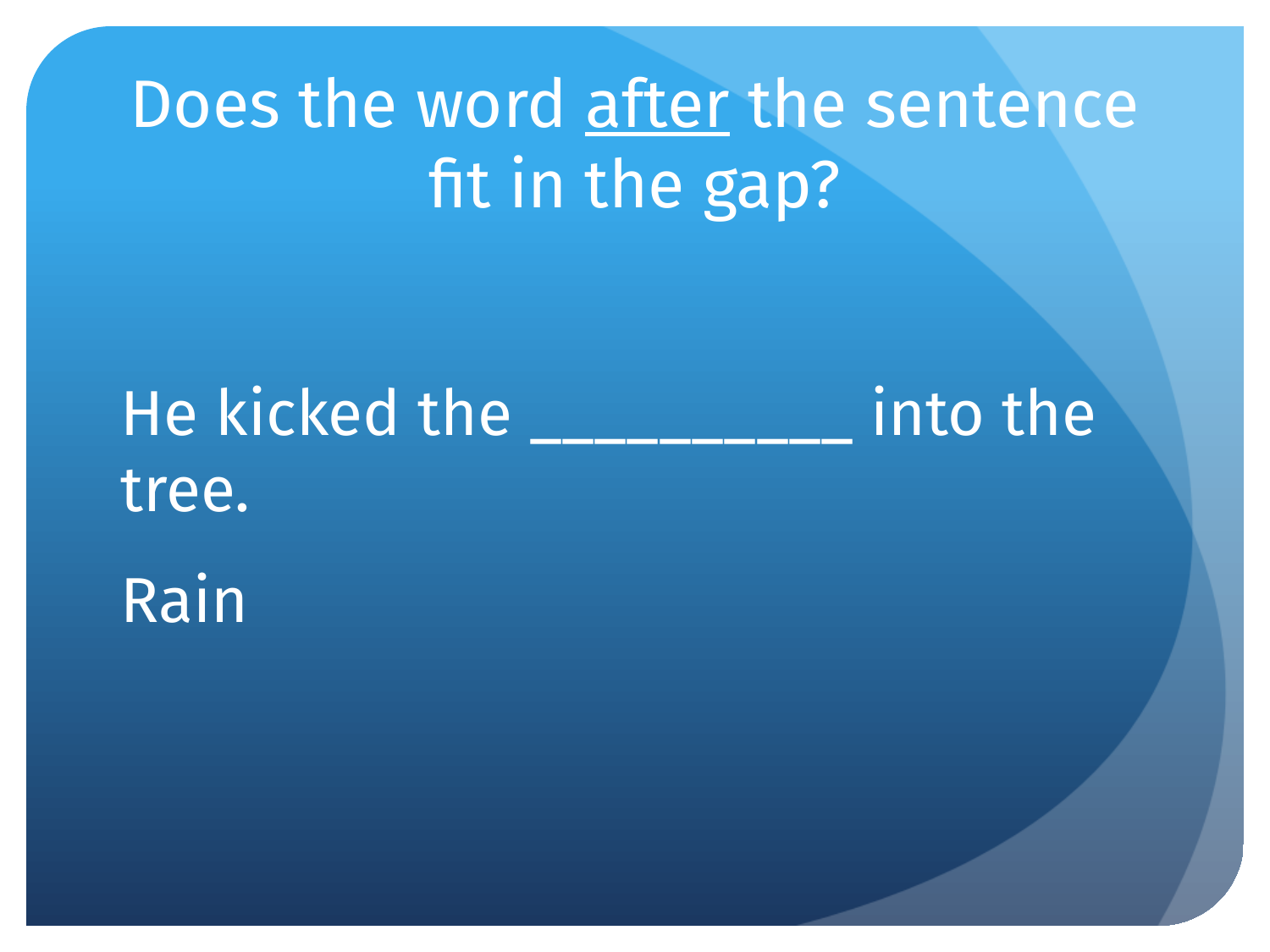

# Does the word after the sentence fit in the gap?

He kicked the __________ into the tree.
Rain